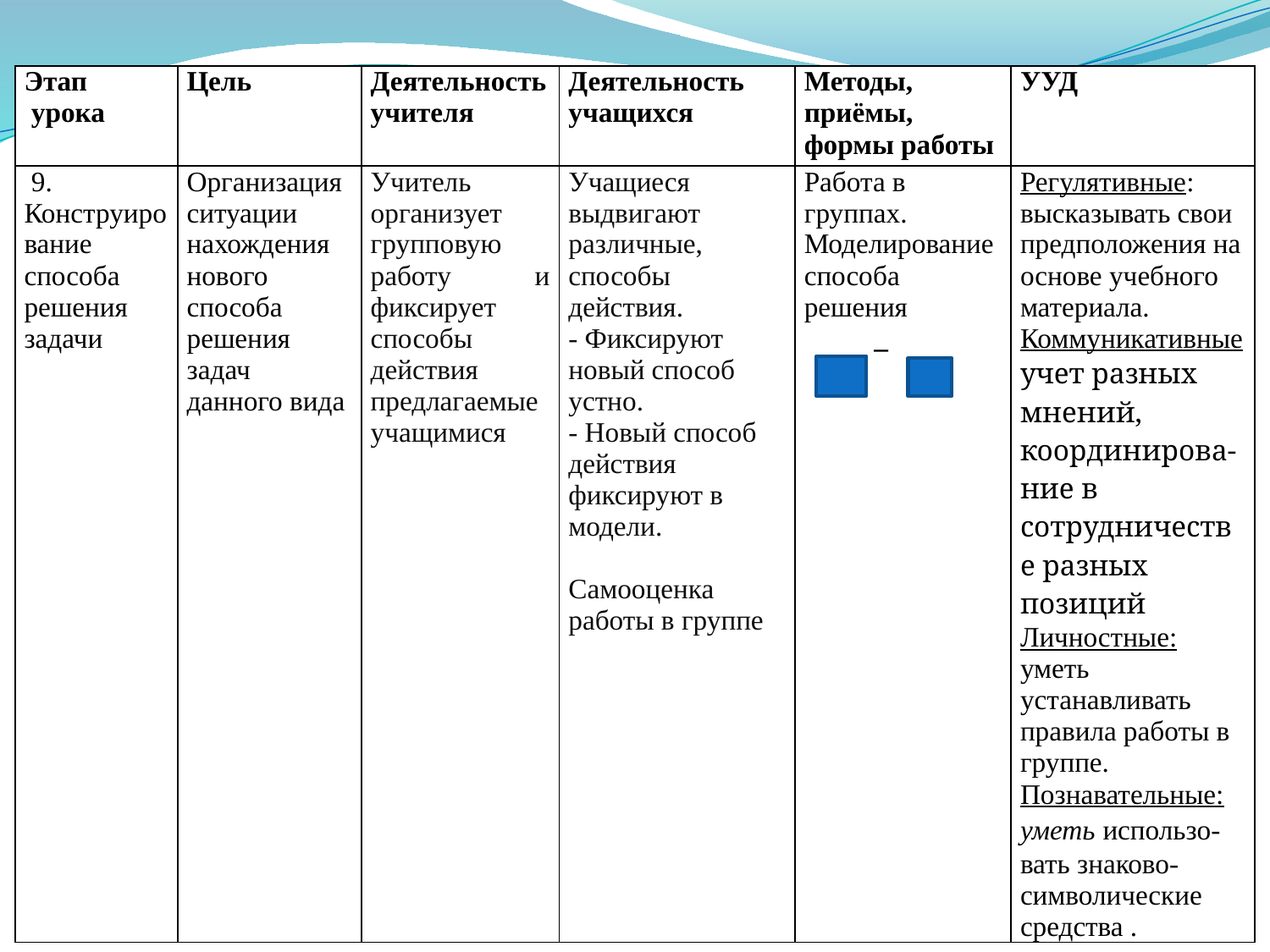

| Этап урока | Цель | Деятельность учителя | Деятельность учащихся | Методы, приёмы, формы работы | УУД |
| --- | --- | --- | --- | --- | --- |
| 9. Конструирование способа решения задачи | Организация ситуации нахождения нового способа решения задач данного вида | Учитель организует групповую работу и фиксирует способы действия предлагаемые учащимися | Учащиеся выдвигают различные, способы действия. - Фиксируют новый способ устно. - Новый способ действия фиксируют в модели. Самооценка работы в группе | Работа в группах. Моделирование способа решения \_ | Регулятивные: высказывать свои предположения на основе учебного материала. Коммуникативныеучет разных мнений, координирова-ние в сотрудничестве разных позиций Личностные: уметь устанавливать правила работы в группе. Познавательные: уметь использо-вать знаково-символические средства . |